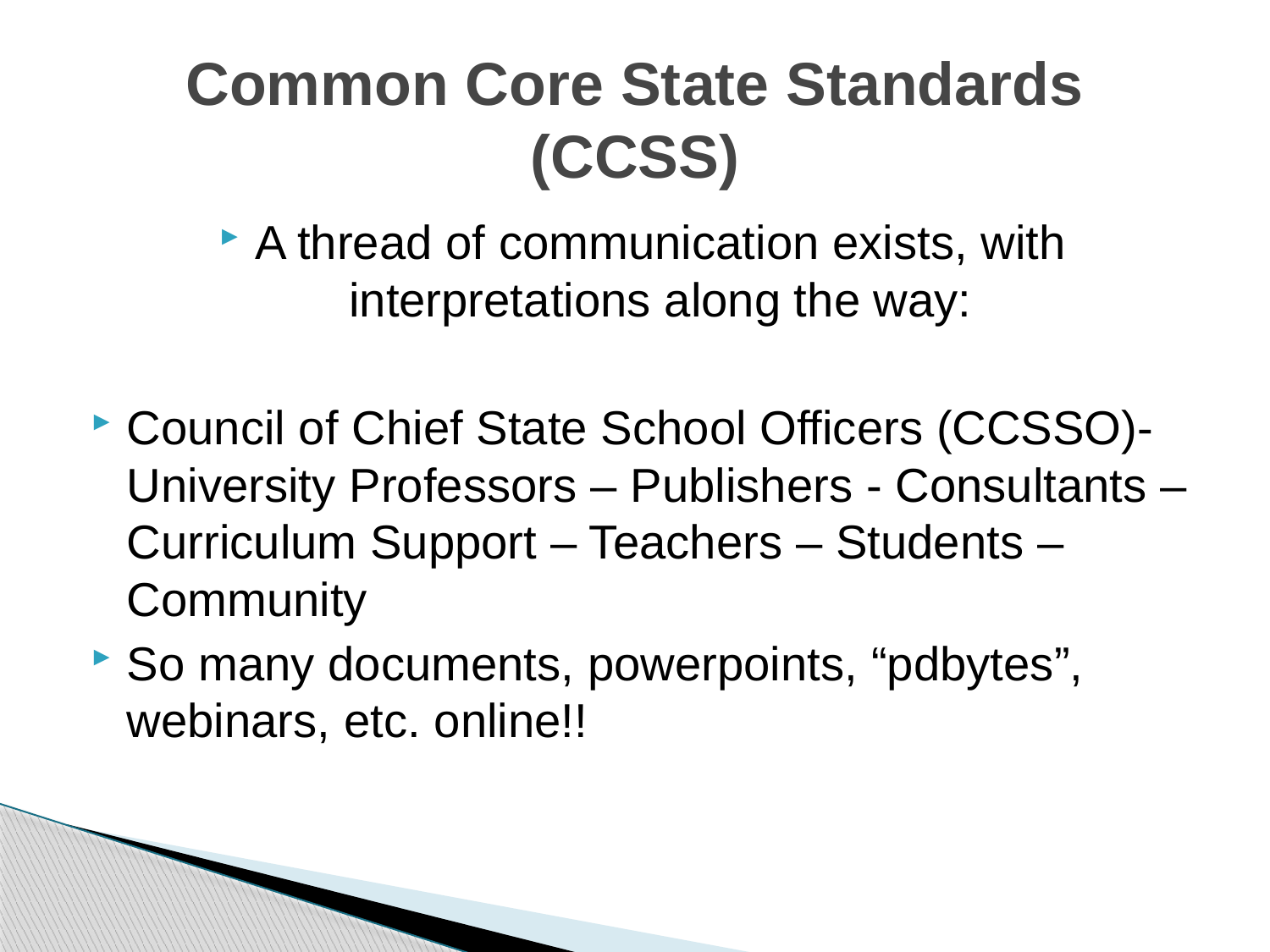

# Common Core State Standards (CCSS)
A thread of communication exists, with interpretations along the way:

Council of Chief State School Officers (CCSSO)- University Professors – Publishers - Consultants – Curriculum Support – Teachers – Students – Community
So many documents, powerpoints, “pdbytes”, webinars, etc. online!!